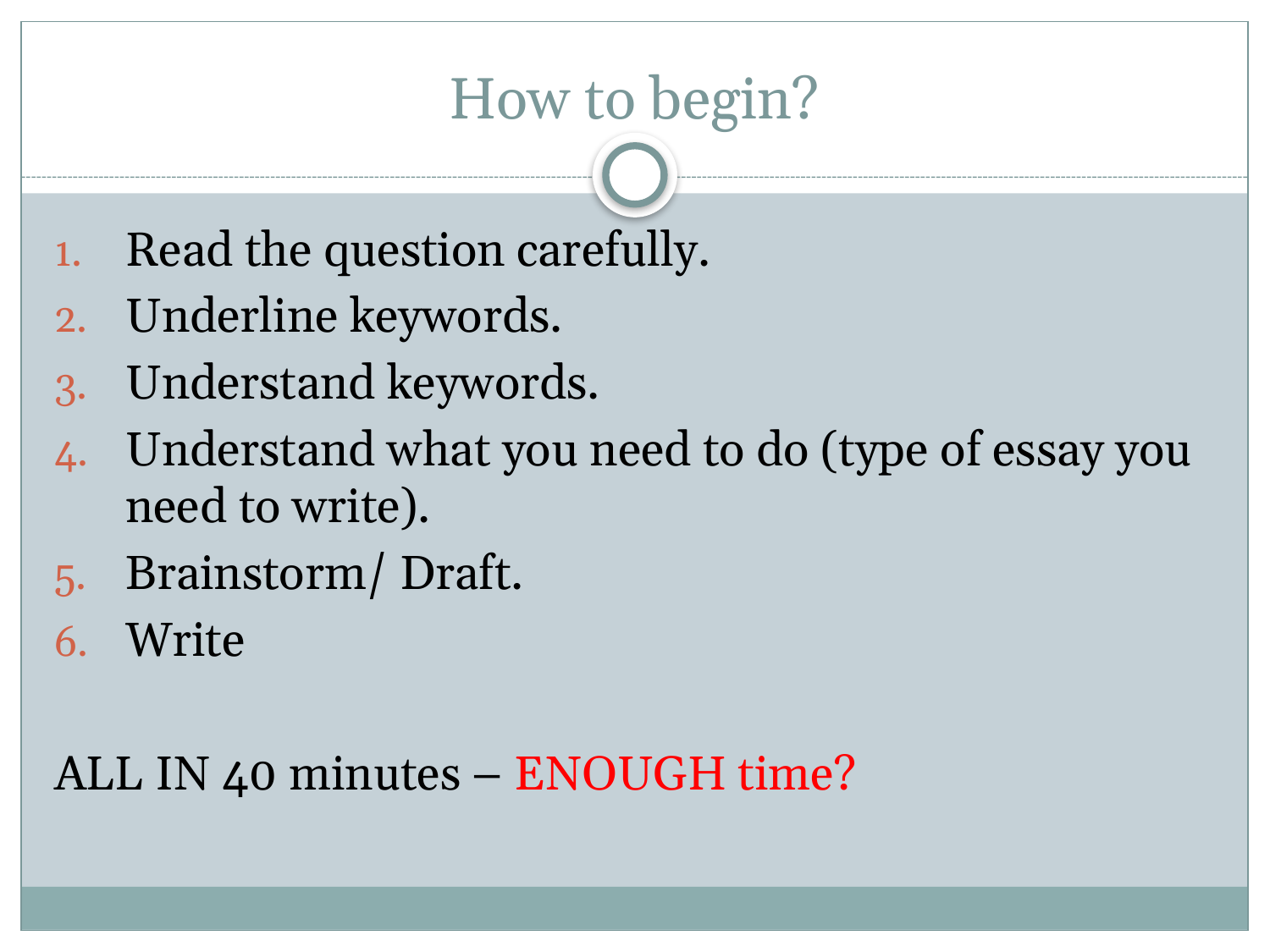

# How to begin?
Read the question carefully.
Underline keywords.
Understand keywords.
Understand what you need to do (type of essay you need to write).
Brainstorm/ Draft.
Write

ALL IN 40 minutes – ENOUGH time?